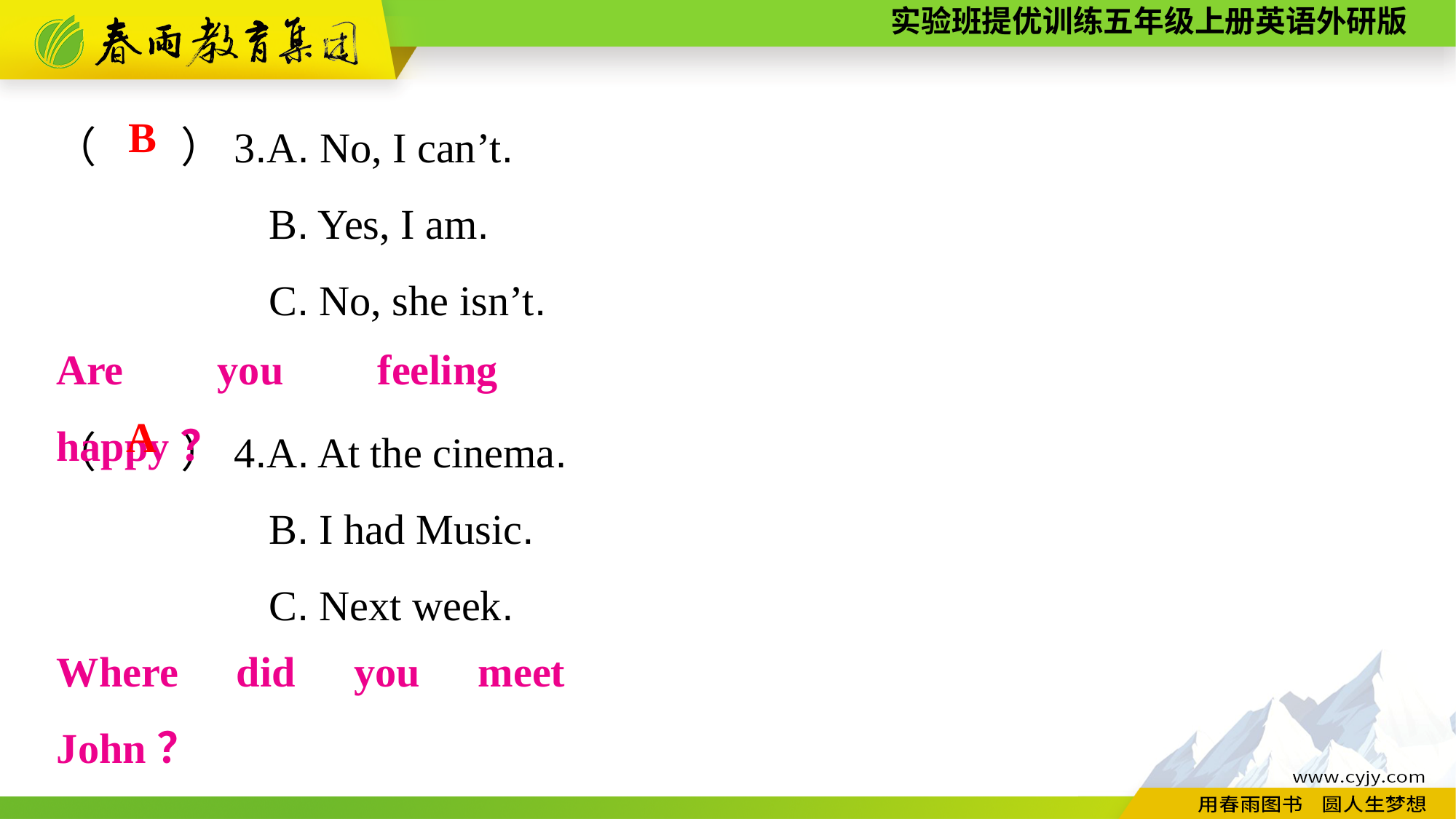

（　　）3.A. No, I can’t.
B. Yes, I am.
C. No, she isn’t.

（　　）4.A. At the cinema.
B. I had Music.
C. Next week.
B
Are you feeling happy？
A
Where did you meet John？